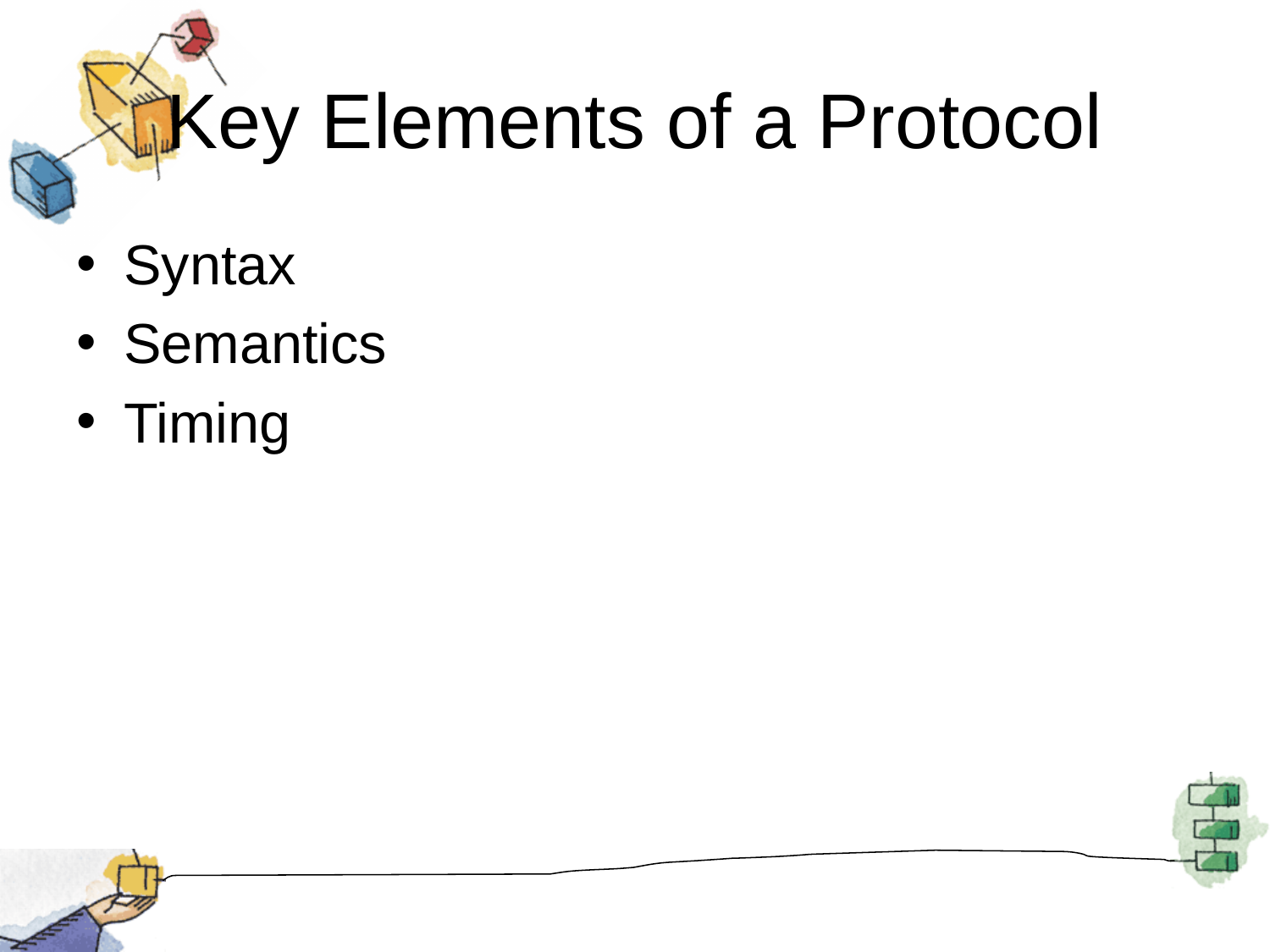

# Key Elements of a Protocol
Syntax
Semantics
Timing